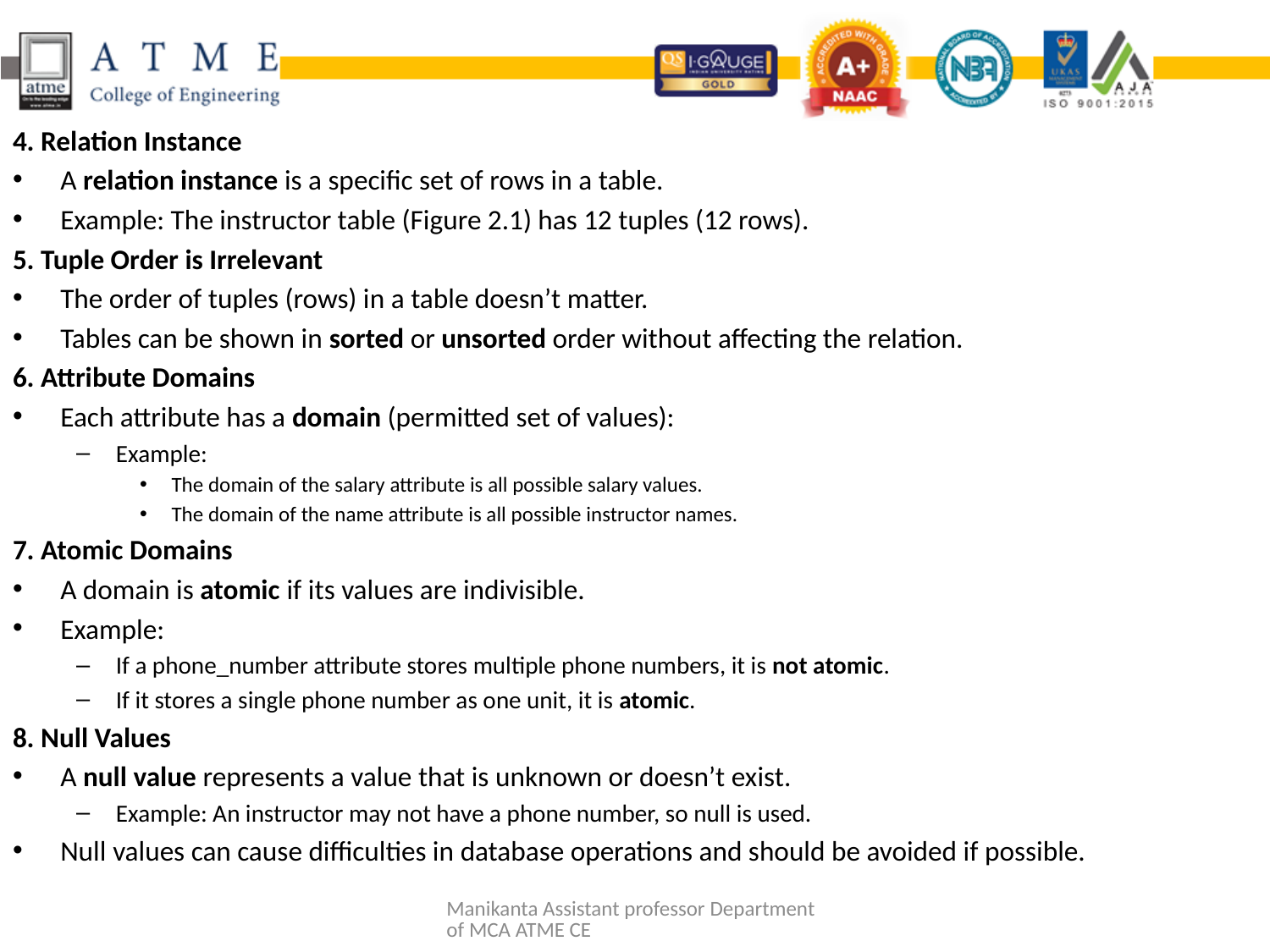

4. Relation Instance
A relation instance is a specific set of rows in a table.
Example: The instructor table (Figure 2.1) has 12 tuples (12 rows).
5. Tuple Order is Irrelevant
The order of tuples (rows) in a table doesn’t matter.
Tables can be shown in sorted or unsorted order without affecting the relation.
6. Attribute Domains
Each attribute has a domain (permitted set of values):
Example:
The domain of the salary attribute is all possible salary values.
The domain of the name attribute is all possible instructor names.
7. Atomic Domains
A domain is atomic if its values are indivisible.
Example:
If a phone_number attribute stores multiple phone numbers, it is not atomic.
If it stores a single phone number as one unit, it is atomic.
8. Null Values
A null value represents a value that is unknown or doesn’t exist.
Example: An instructor may not have a phone number, so null is used.
Null values can cause difficulties in database operations and should be avoided if possible.

Manikanta Assistant professor Department of MCA ATME CE